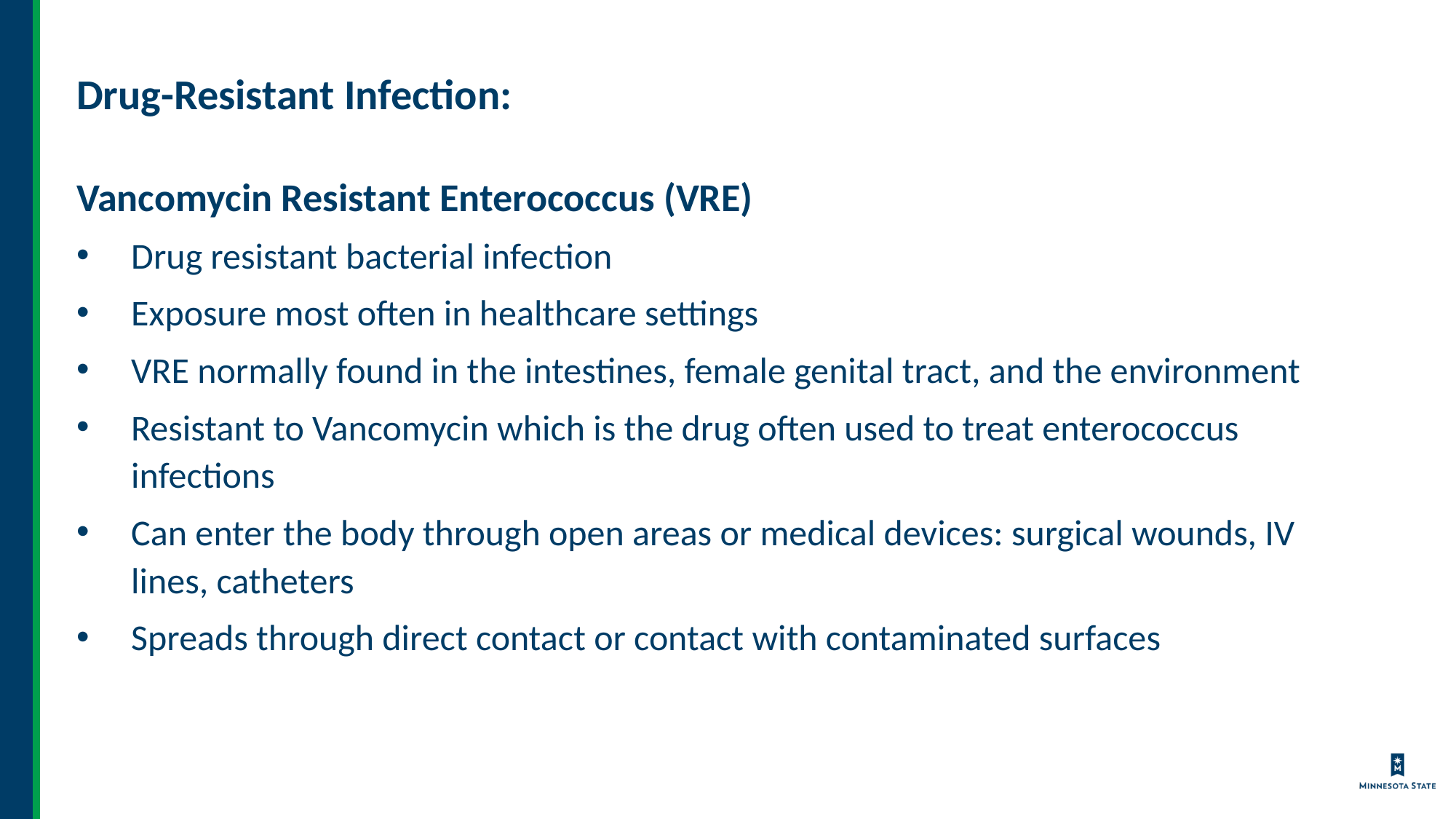

# Drug-Resistant Infection:
Vancomycin Resistant Enterococcus (VRE)
Drug resistant bacterial infection
Exposure most often in healthcare settings
VRE normally found in the intestines, female genital tract, and the environment
Resistant to Vancomycin which is the drug often used to treat enterococcus infections
Can enter the body through open areas or medical devices: surgical wounds, IV lines, catheters
Spreads through direct contact or contact with contaminated surfaces